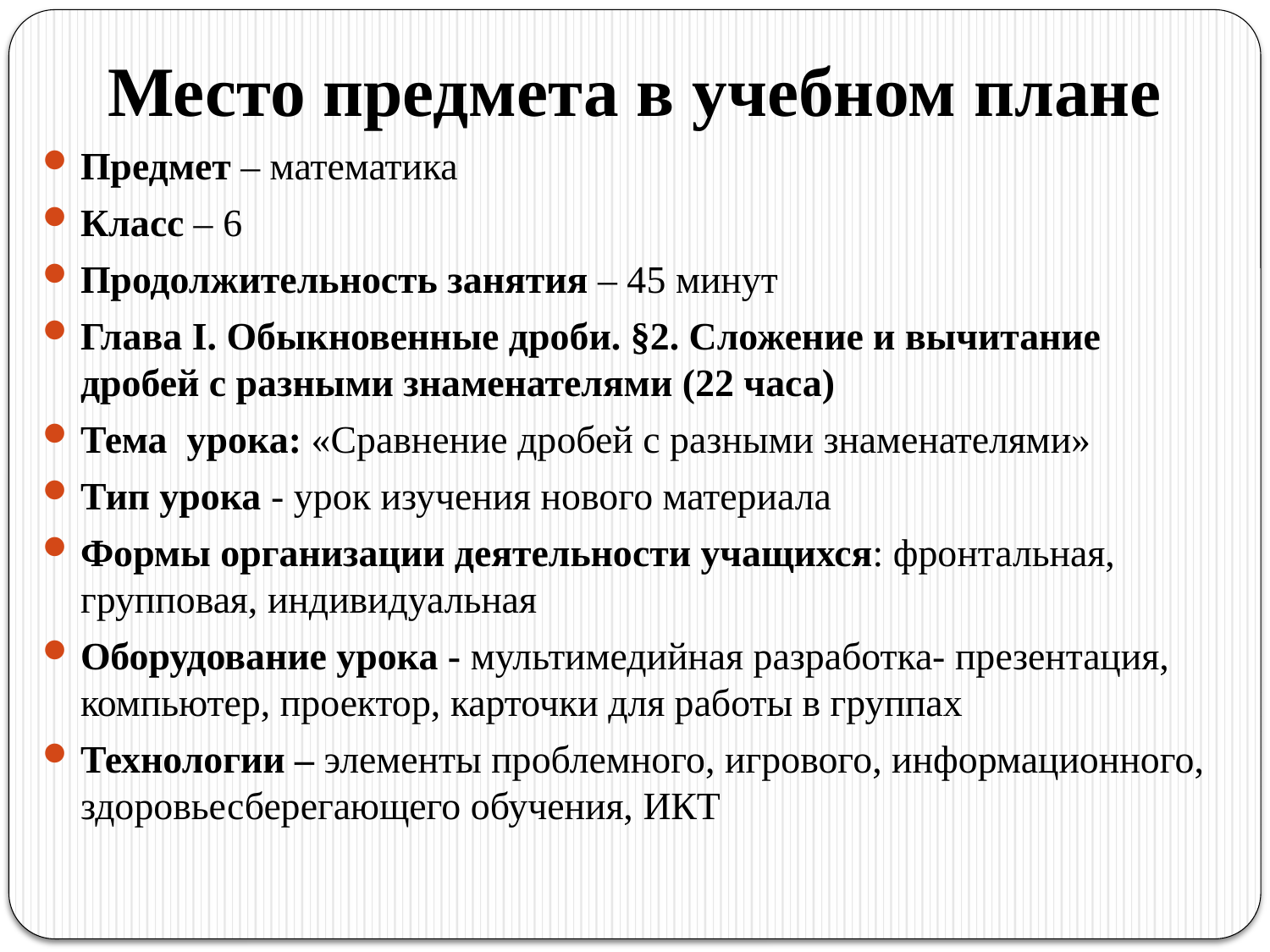

#
Место предмета в учебном плане
Предмет – математика
Класс – 6
Продолжительность занятия – 45 минут
Глава I. Обыкновенные дроби. §2. Сложение и вычитание дробей с разными знаменателями (22 часа)
Тема  урока: «Сравнение дробей с разными знаменателями»
Тип урока - урок изучения нового материала
Формы организации деятельности учащихся: фронтальная,  групповая, индивидуальная
Оборудование урока - мультимедийная разработка- презентация, компьютер, проектор, карточки для работы в группах
Технологии – элементы проблемного, игрового, информационного, здоровьесберегающего обучения, ИКТ